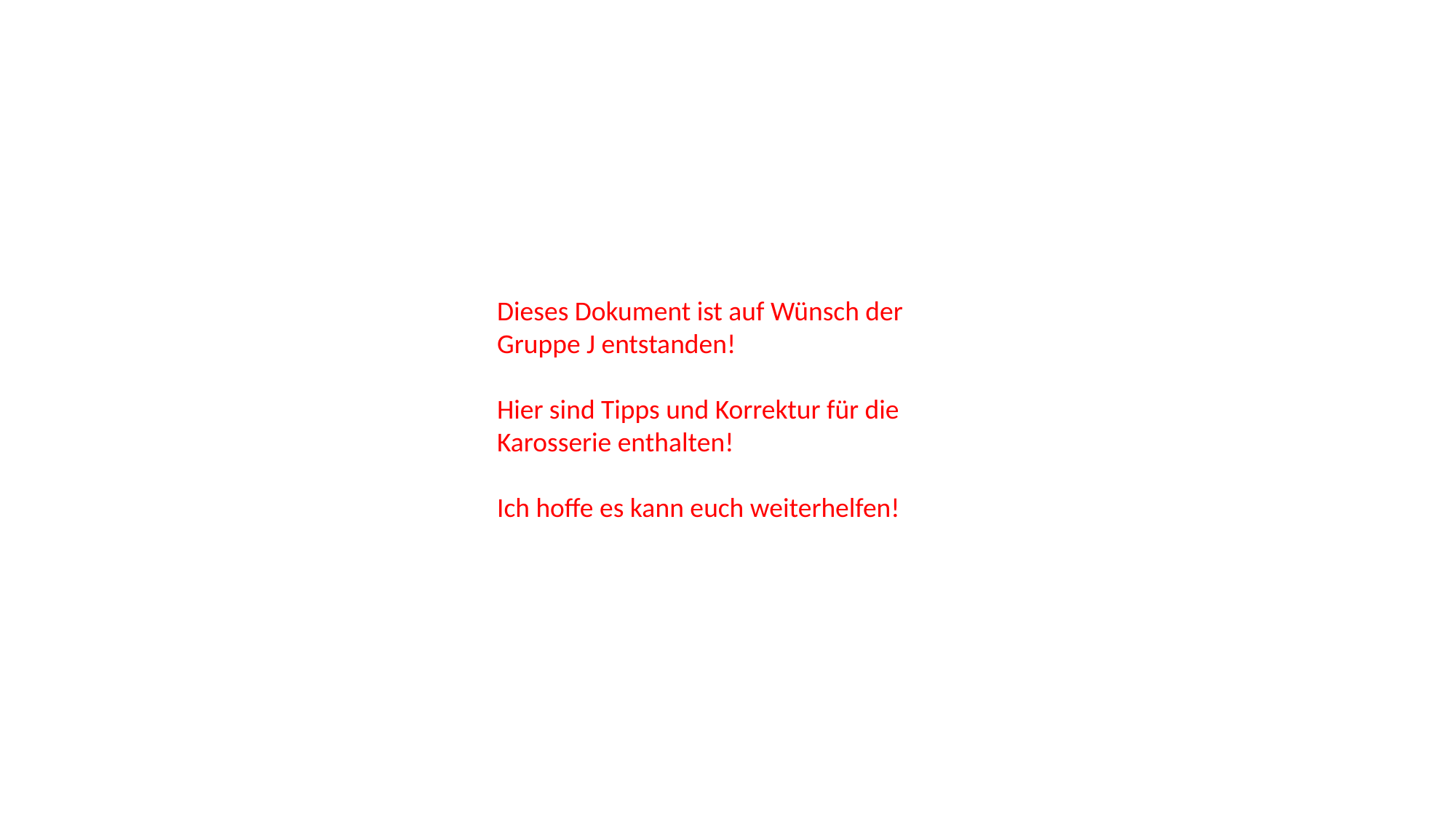

Dieses Dokument ist auf Wünsch der Gruppe J entstanden!

Hier sind Tipps und Korrektur für die Karosserie enthalten!

Ich hoffe es kann euch weiterhelfen!